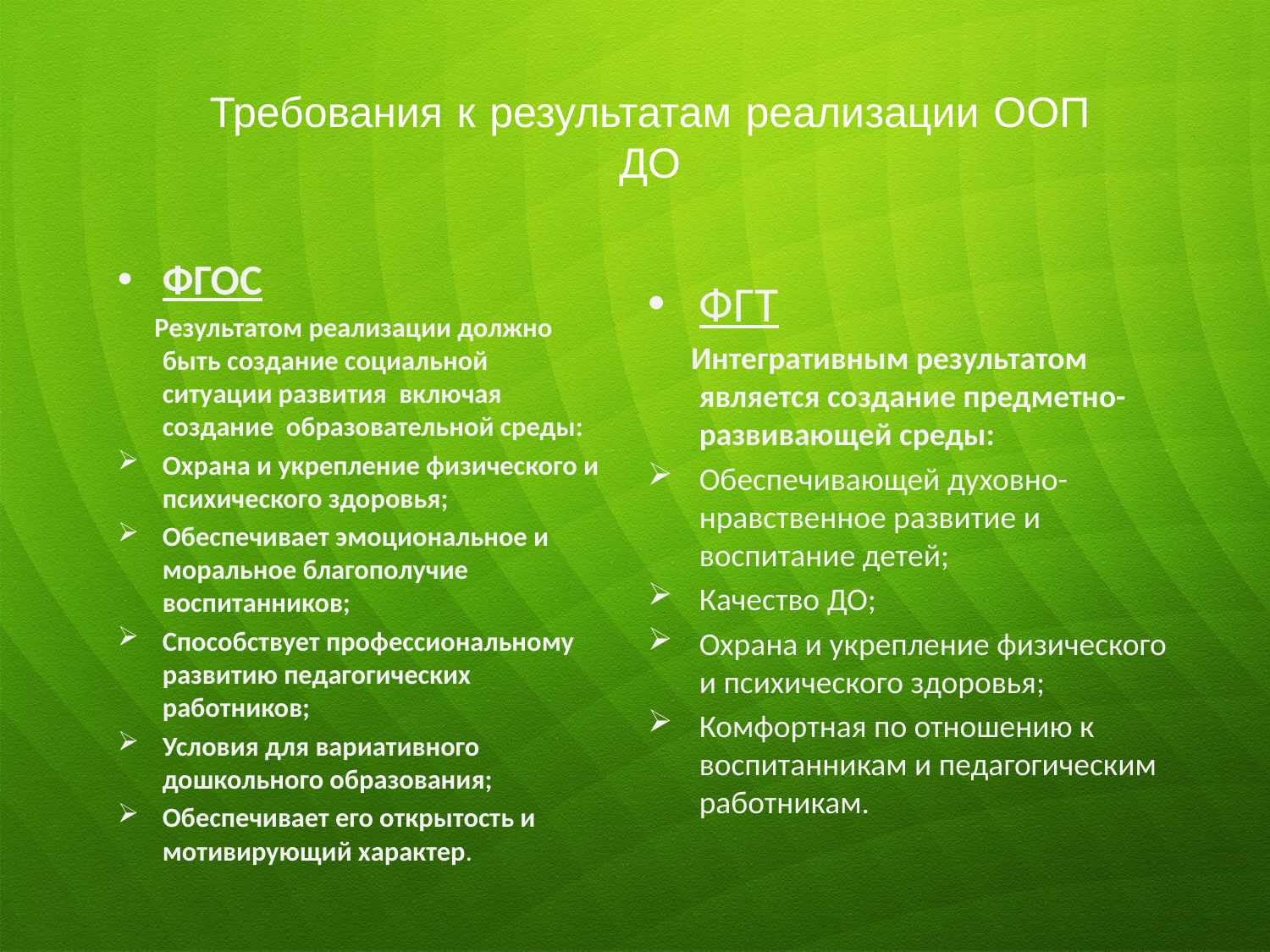

# Требования к результатам реализации ООП ДО
ФГОС
      Результатом реализации должно быть создание социальной ситуации развития  включая создание  образовательной среды:
Охрана и укрепление физического и психического здоровья;
Обеспечивает эмоциональное и моральное благополучие воспитанников;
Способствует профессиональному развитию педагогических работников;
Условия для вариативного дошкольного образования;
Обеспечивает его открытость и мотивирующий характер.
ФГТ
      Интегративным результатом является создание предметно-развивающей среды:
Обеспечивающей духовно-нравственное развитие и воспитание детей;
Качество ДО;
Охрана и укрепление физического и психического здоровья;
Комфортная по отношению к воспитанникам и педагогическим работникам.